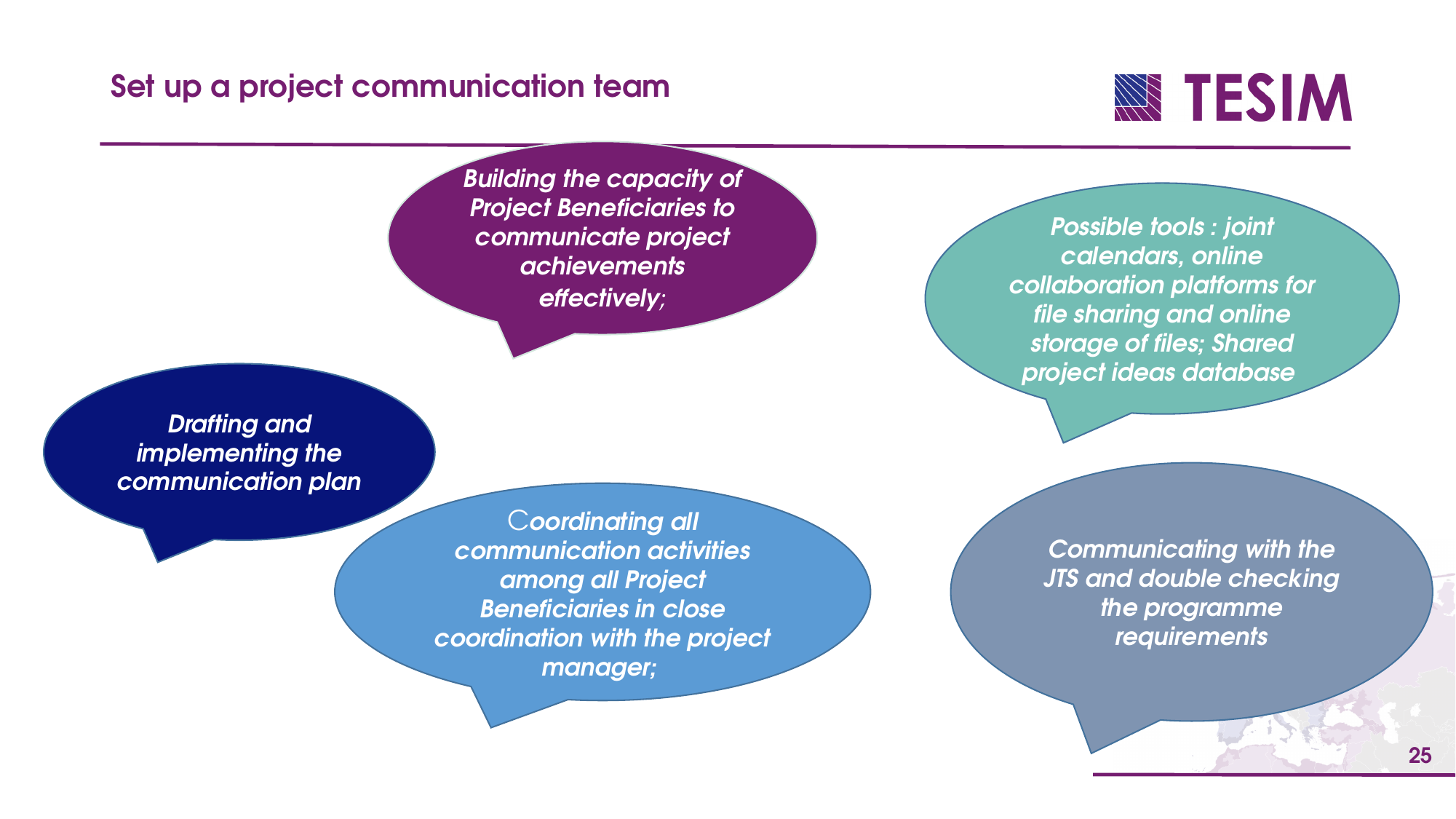

Set up a project communication team
Building the capacity of Project Beneficiaries to communicate project achievements effectively;
Possible tools : joint calendars, online collaboration platforms for file sharing and online storage of files; Shared project ideas database
Drafting and implementing the communication plan
Communicating with the JTS and double checking the programme requirements
Coordinating all communication activities among all Project Beneficiaries in close coordination with the project manager;